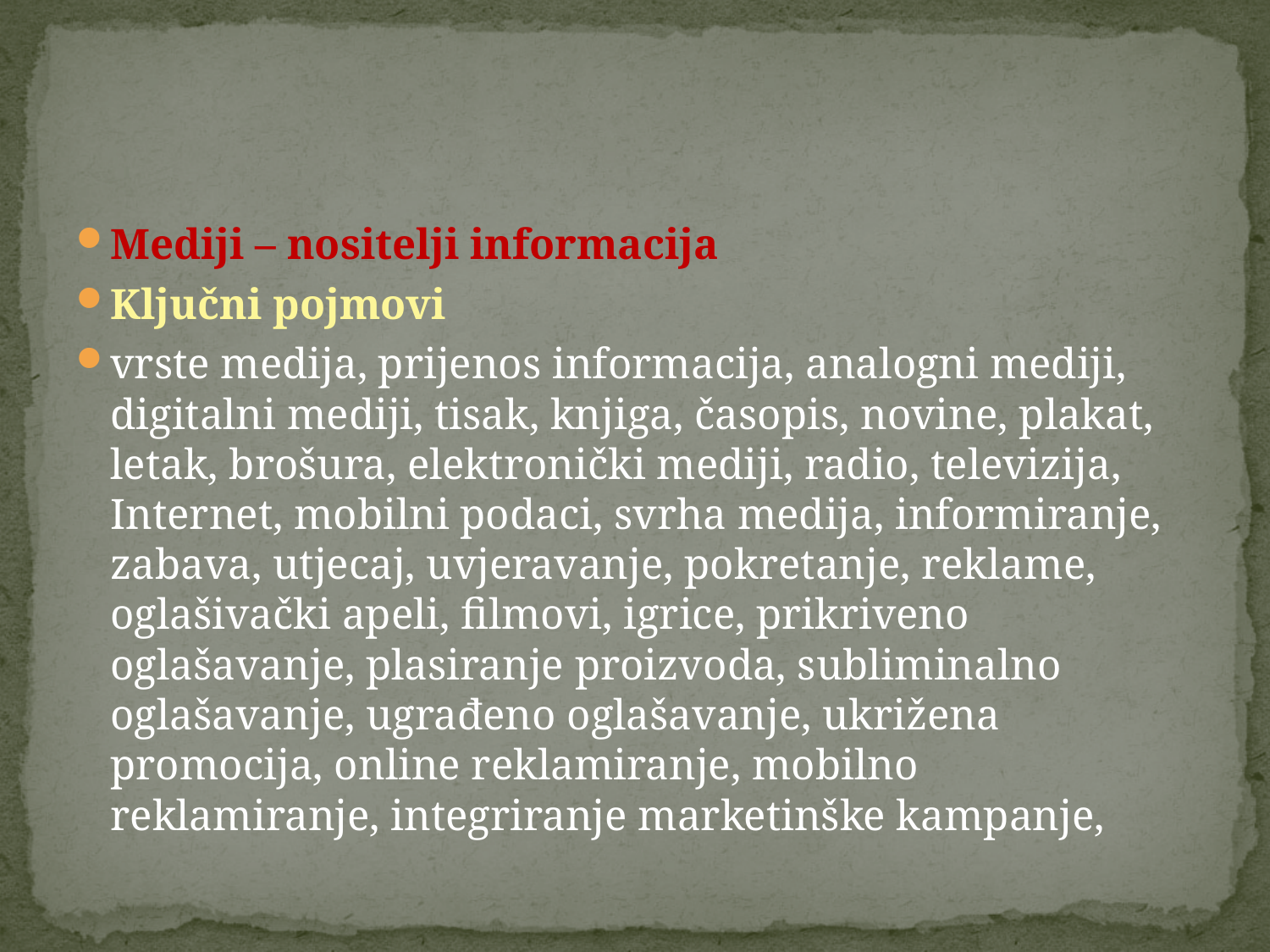

Mediji – nositelji informacija
Ključni pojmovi
vrste medija, prijenos informacija, analogni mediji, digitalni mediji, tisak, knjiga, časopis, novine, plakat, letak, brošura, elektronički mediji, radio, televizija, Internet, mobilni podaci, svrha medija, informiranje, zabava, utjecaj, uvjeravanje, pokretanje, reklame, oglašivački apeli, filmovi, igrice, prikriveno oglašavanje, plasiranje proizvoda, subliminalno oglašavanje, ugrađeno oglašavanje, ukrižena promocija, online reklamiranje, mobilno reklamiranje, integriranje marketinške kampanje,